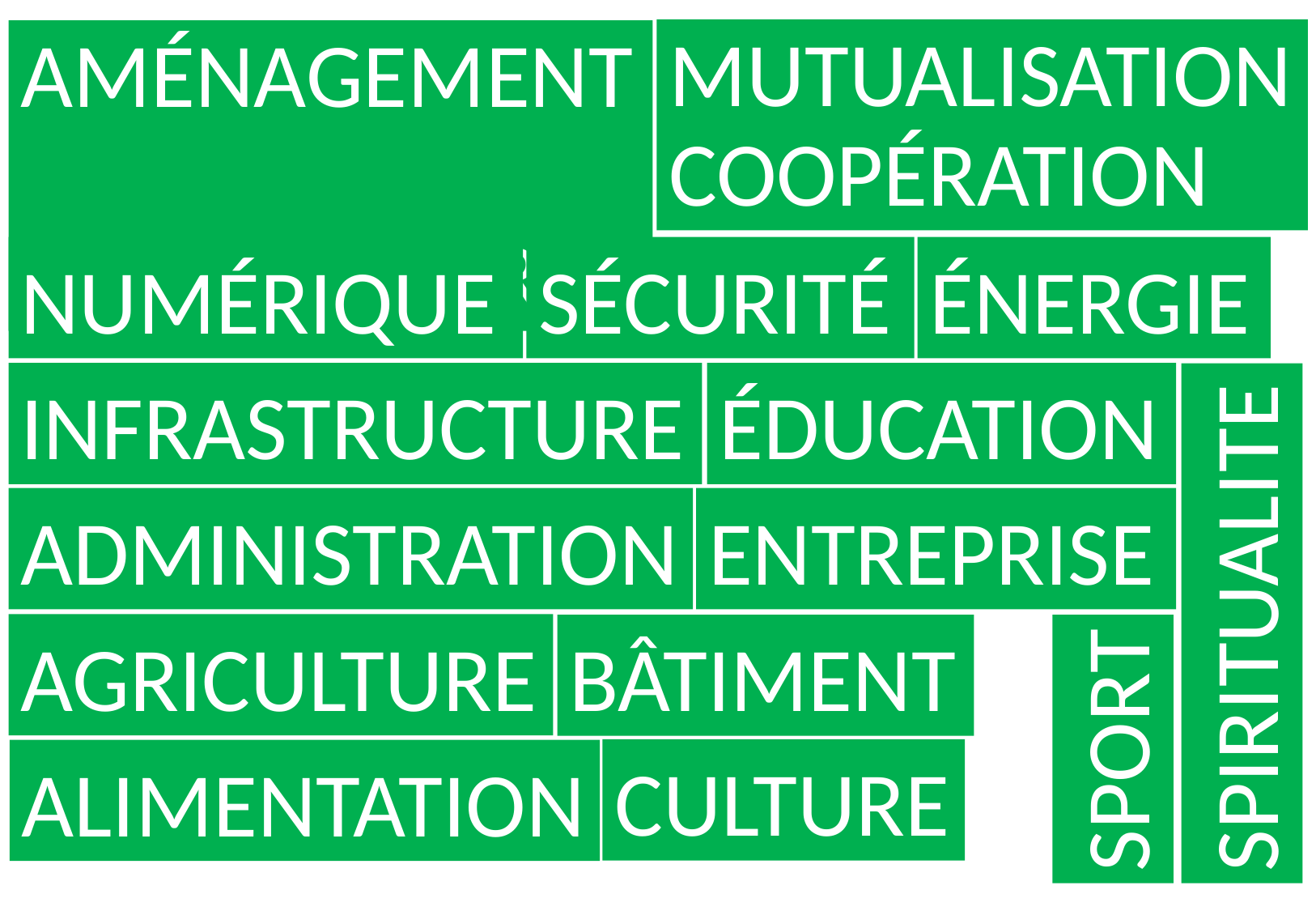

MUTUALISATIONCOOPÉRATION
AMÉNAGEMENT
DU TERRITOIRE
NUMÉRIQUE
SÉCURITÉ
ÉNERGIE
INFRASTRUCTURE
ÉDUCATION
ADMINISTRATION
ENTREPRISE
SPIRITUALITE
AGRICULTURE
BÂTIMENT
SPORT
CULTURE
ALIMENTATION